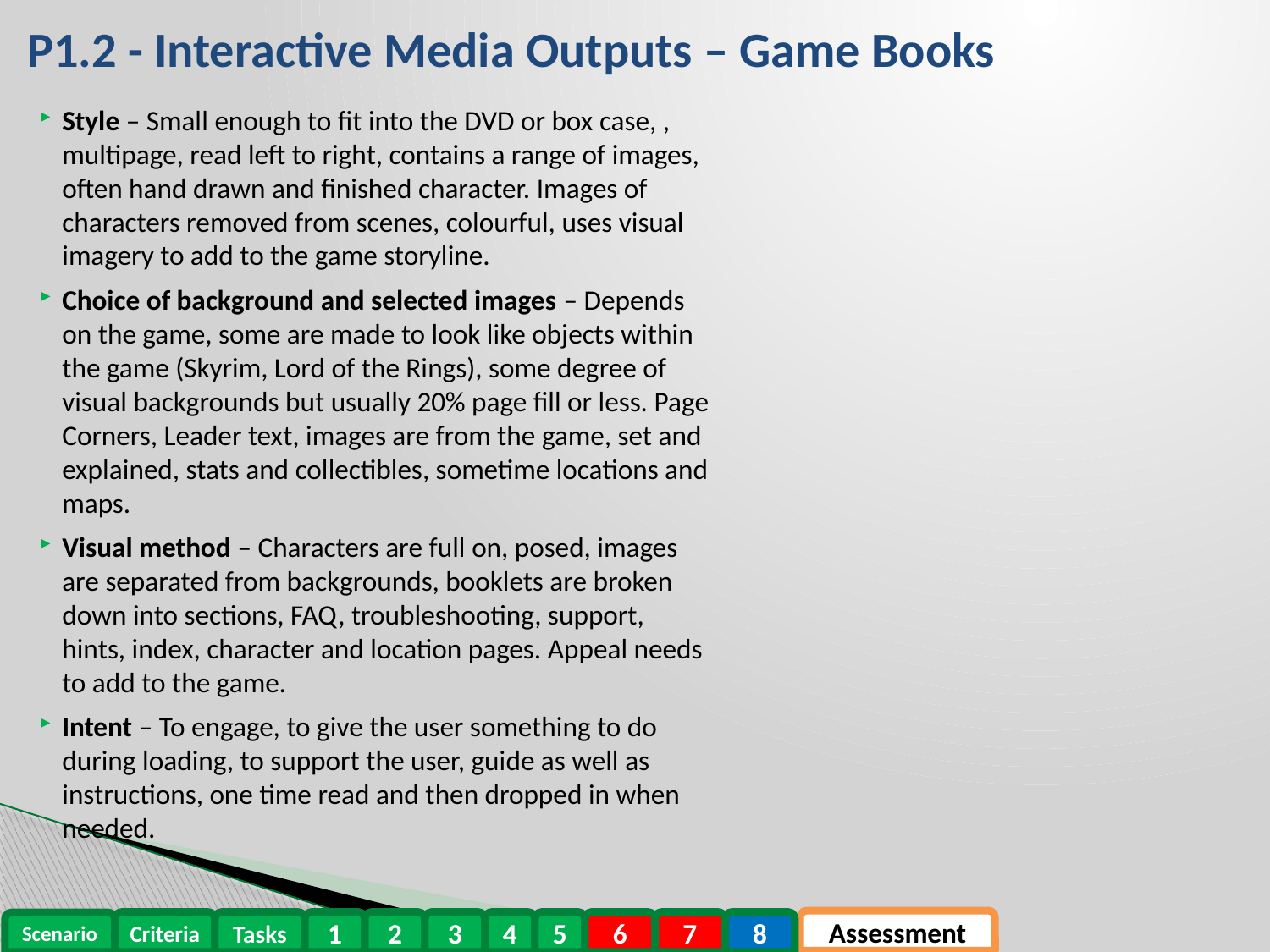

# P1.2 - Interactive Media Outputs – Game Books
Style – Small enough to fit into the DVD or box case, , multipage, read left to right, contains a range of images, often hand drawn and finished character. Images of characters removed from scenes, colourful, uses visual imagery to add to the game storyline.
Choice of background and selected images – Depends on the game, some are made to look like objects within the game (Skyrim, Lord of the Rings), some degree of visual backgrounds but usually 20% page fill or less. Page Corners, Leader text, images are from the game, set and explained, stats and collectibles, sometime locations and maps.
Visual method – Characters are full on, posed, images are separated from backgrounds, booklets are broken down into sections, FAQ, troubleshooting, support, hints, index, character and location pages. Appeal needs to add to the game.
Intent – To engage, to give the user something to do during loading, to support the user, guide as well as instructions, one time read and then dropped in when needed.